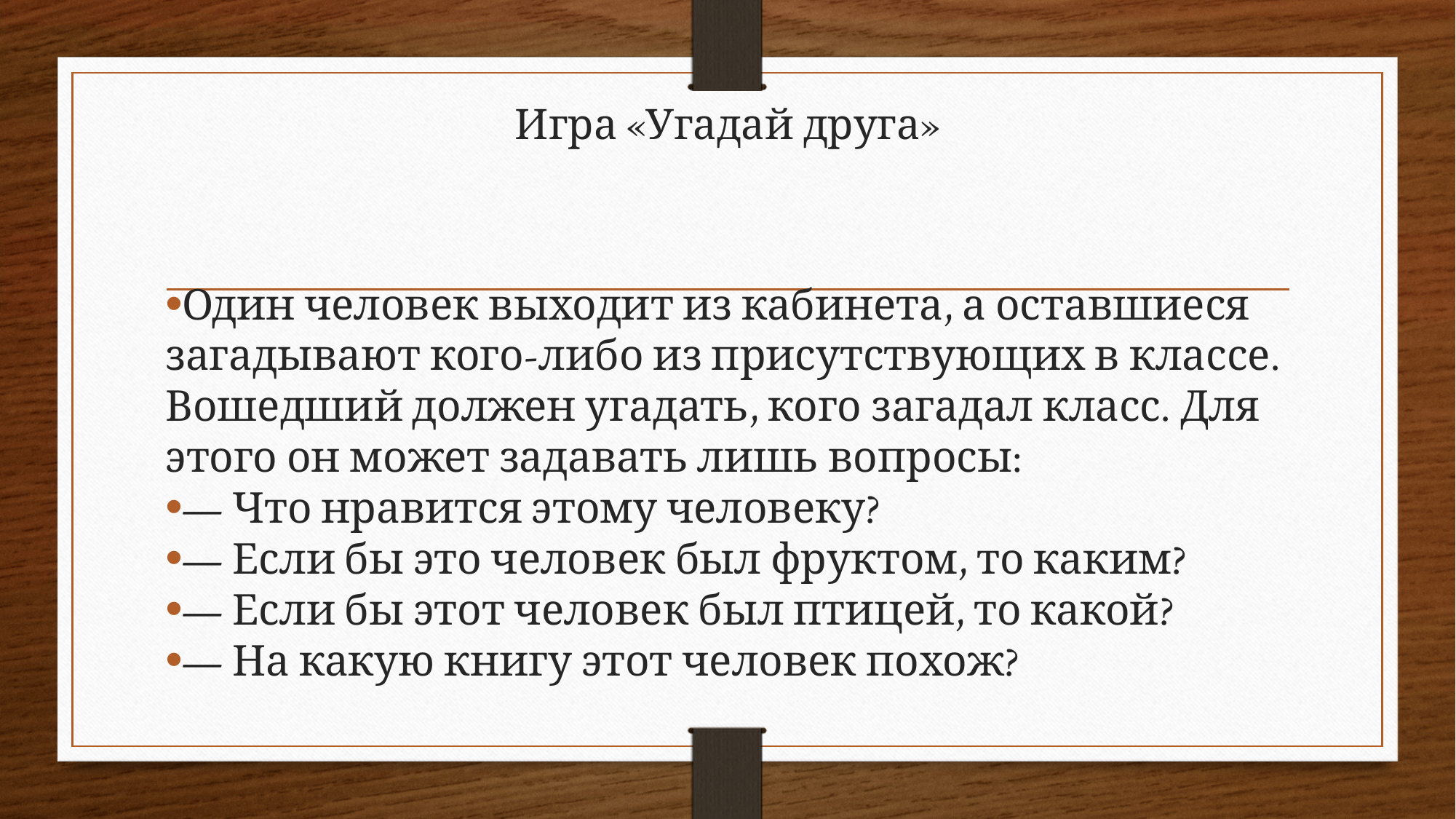

# Игра «Угадай друга»
Один человек выходит из кабинета, а оставшиеся загадывают кого-либо из присутствующих в классе. Вошедший должен угадать, кого загадал класс. Для этого он может задавать лишь вопросы:
— Что нравится этому человеку?
— Если бы это человек был фруктом, то каким?
— Если бы этот человек был птицей, то какой?
— На какую книгу этот человек похож?